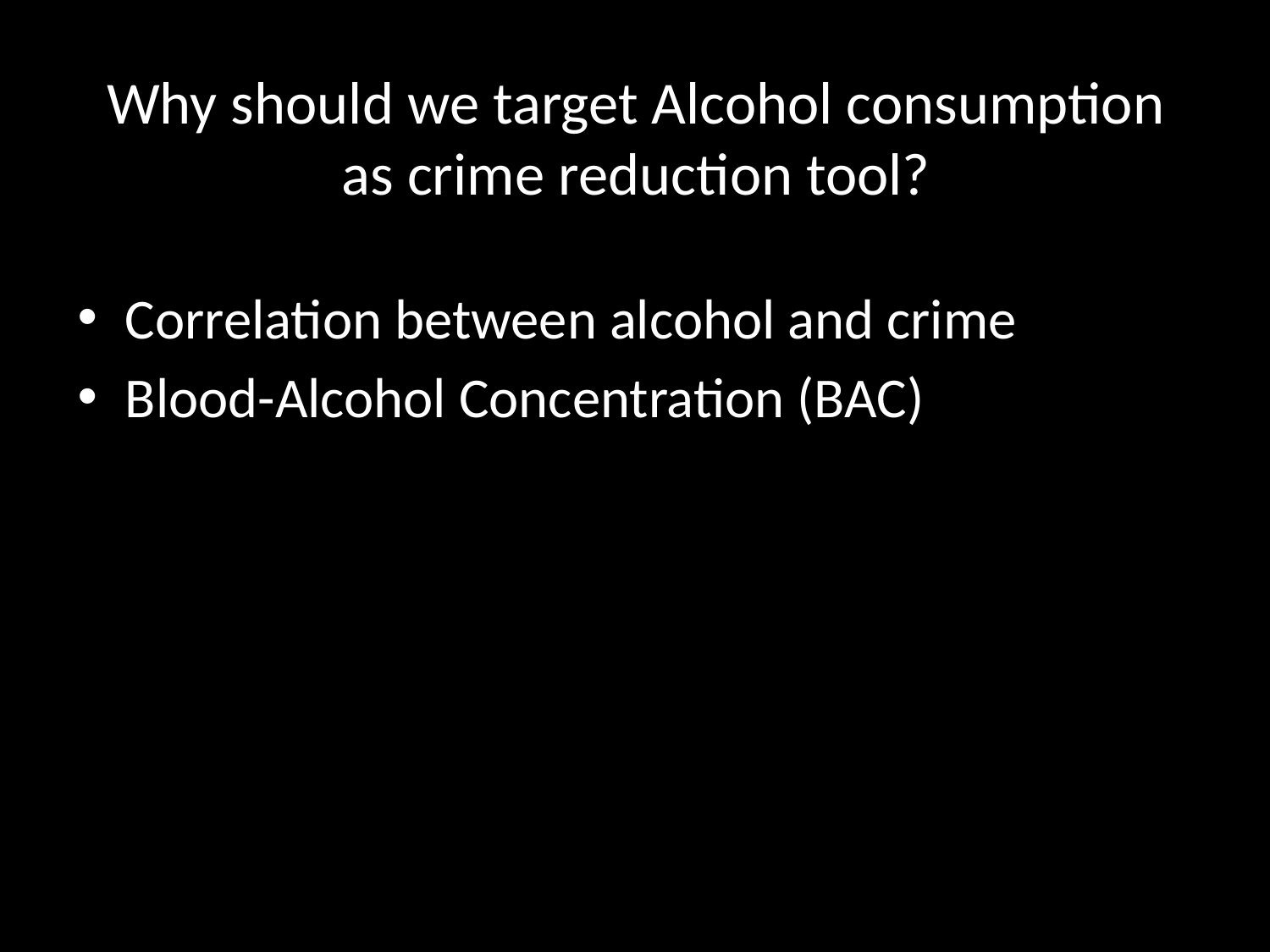

# Why should we target Alcohol consumption as crime reduction tool?
Correlation between alcohol and crime
Blood-Alcohol Concentration (BAC)